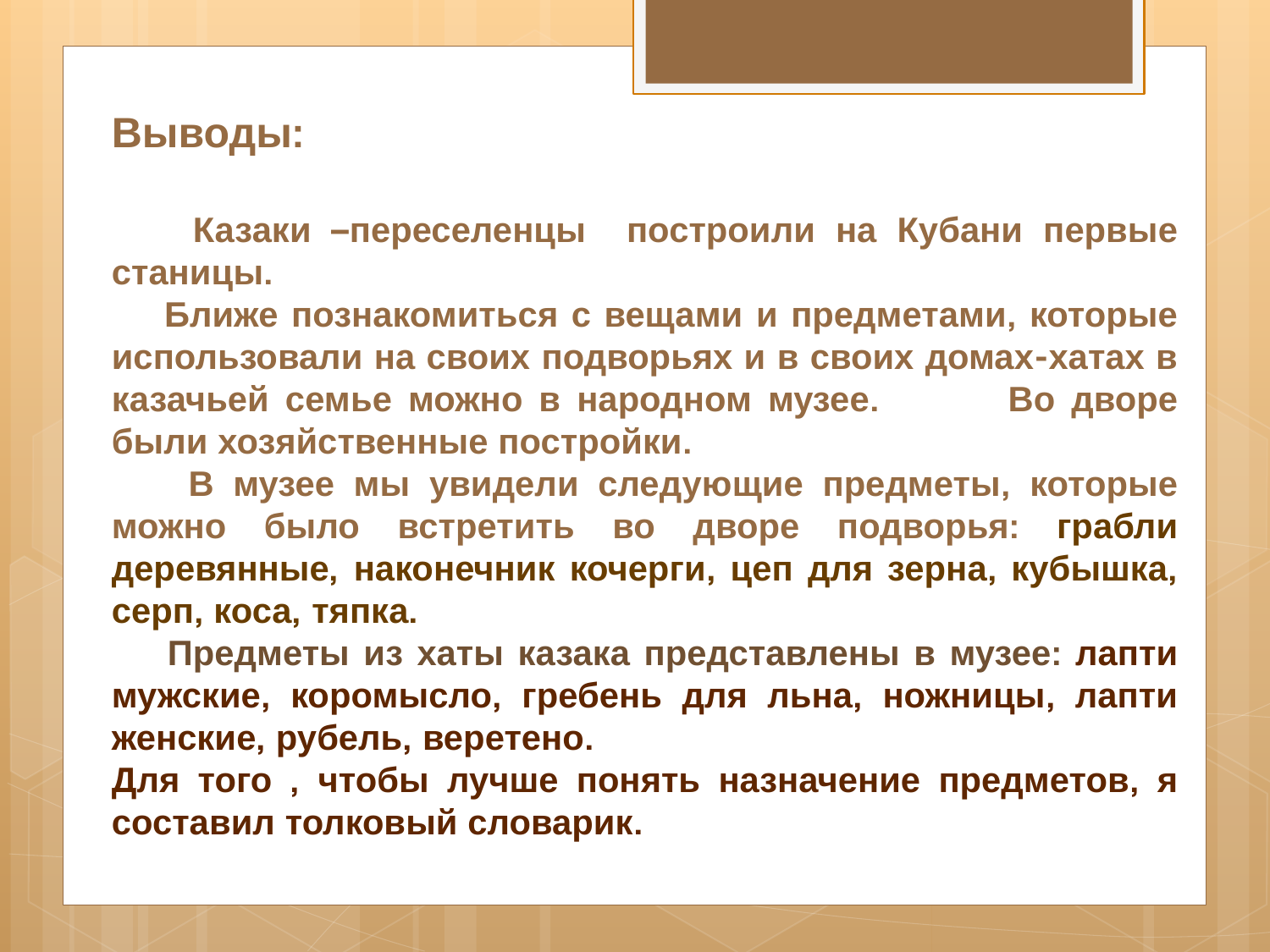

Выводы:

    Казаки –переселенцы  построили на Кубани первые станицы.
    Ближе познакомиться с вещами и предметами, которые использовали на своих подворьях и в своих домах-хатах в казачьей семье можно в народном музее.        Во дворе были хозяйственные постройки.
    В музее мы увидели следующие предметы, которые можно было встретить во дворе подворья: грабли деревянные, наконечник кочерги, цеп для зерна, кубышка, серп, коса, тяпка.
    Предметы из хаты казака представлены в музее: лапти мужские, коромысло, гребень для льна, ножницы, лапти женские, рубель, веретено.
Для того , чтобы лучше понять назначение предметов, я составил толковый словарик.